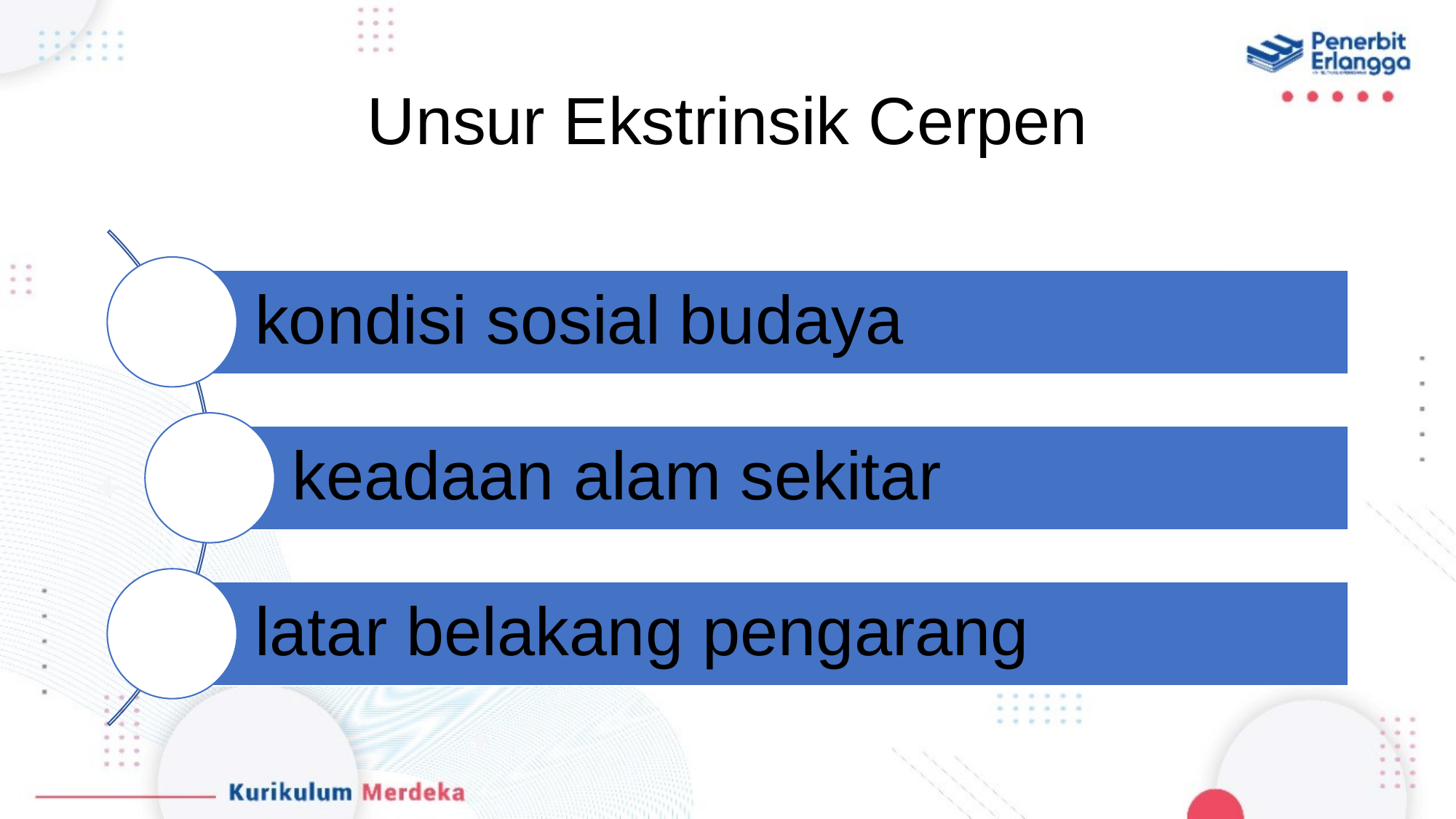

# Unsur Ekstrinsik Cerpen
kondisi sosial budaya
keadaan alam sekitar
latar belakang pengarang